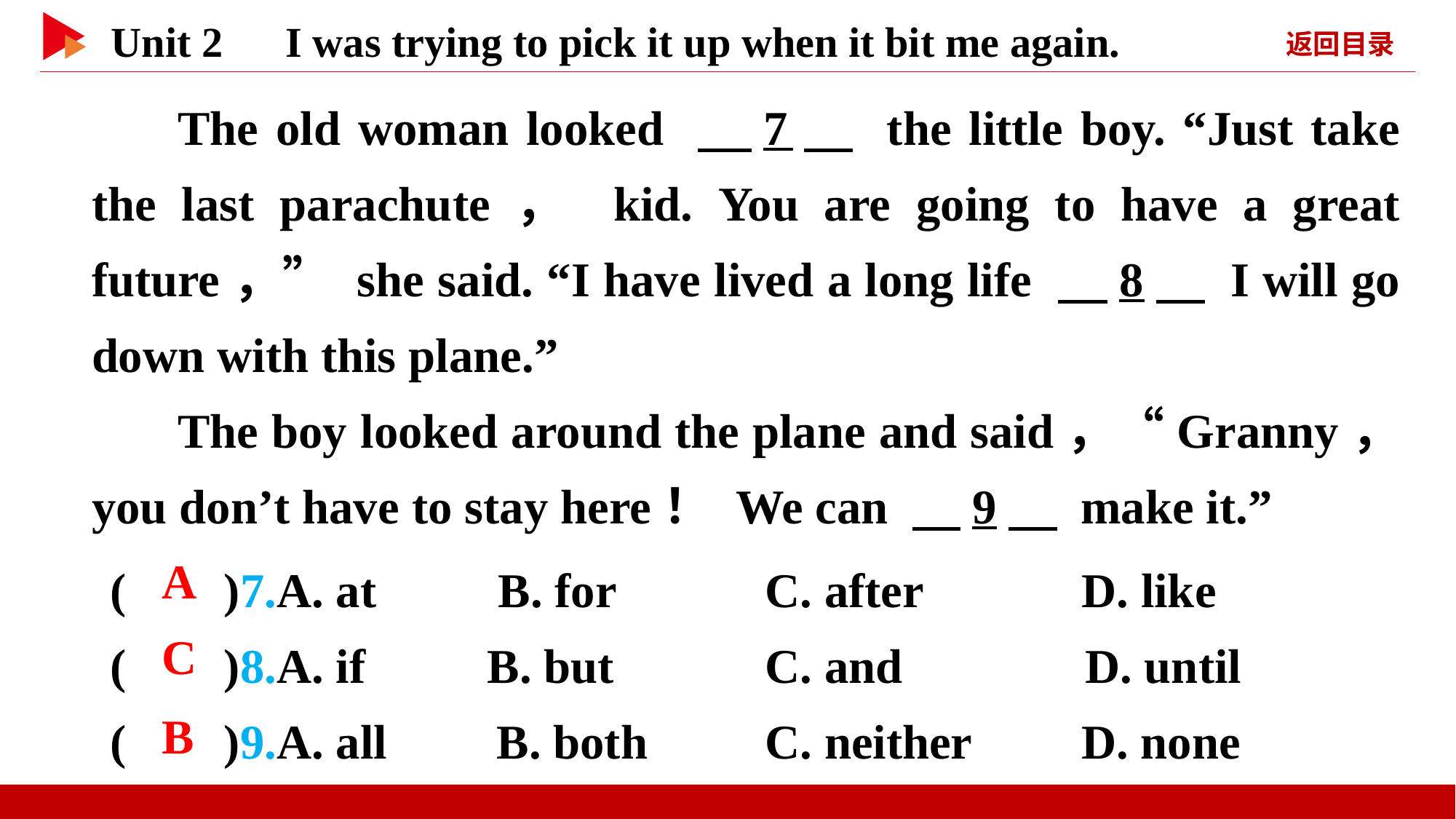

The old woman looked 　7　 the little boy. “Just take the last parachute， kid. You are going to have a great future，” she said. “I have lived a long life 　8　 I will go down with this plane.”
The boy looked around the plane and said，“Granny， you don’t have to stay here！ We can 　9　 make it.”
(        )7.A. at          B. for		C. after             D. like
(        )8.A. if          B. but		C. and               D. until
(        )9.A. all         B. both		C. neither         D. none
   A
   C
   B